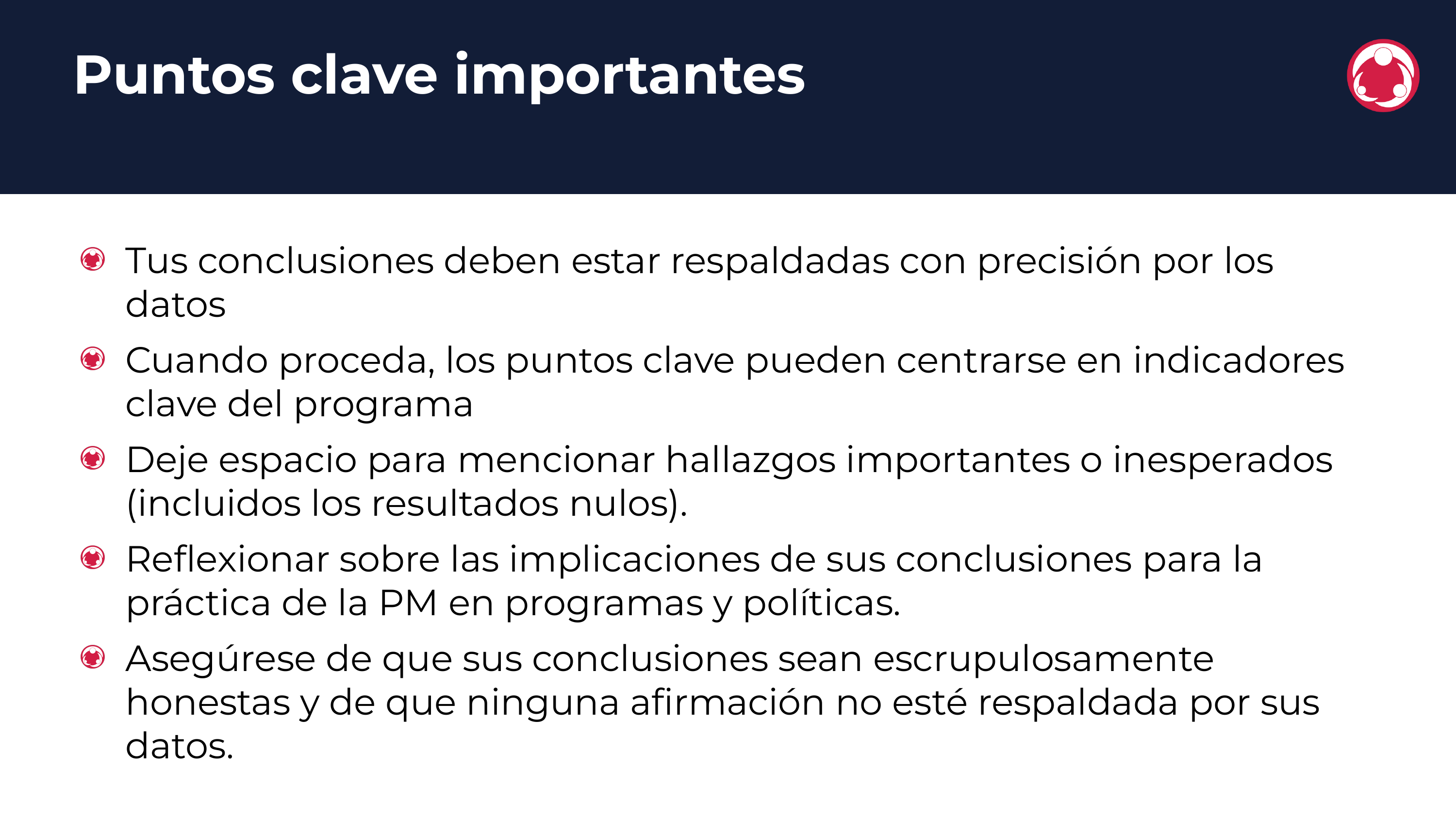

Puntos clave importantes

Tus conclusiones deben estar respaldadas con precisión por los datos
Cuando proceda, los puntos clave pueden centrarse en indicadores clave del programa
Deje espacio para mencionar hallazgos importantes o inesperados (incluidos los resultados nulos).
Reflexionar sobre las implicaciones de sus conclusiones para la práctica de la PM en programas y políticas.
Asegúrese de que sus conclusiones sean escrupulosamente honestas y de que ninguna afirmación no esté respaldada por sus datos.